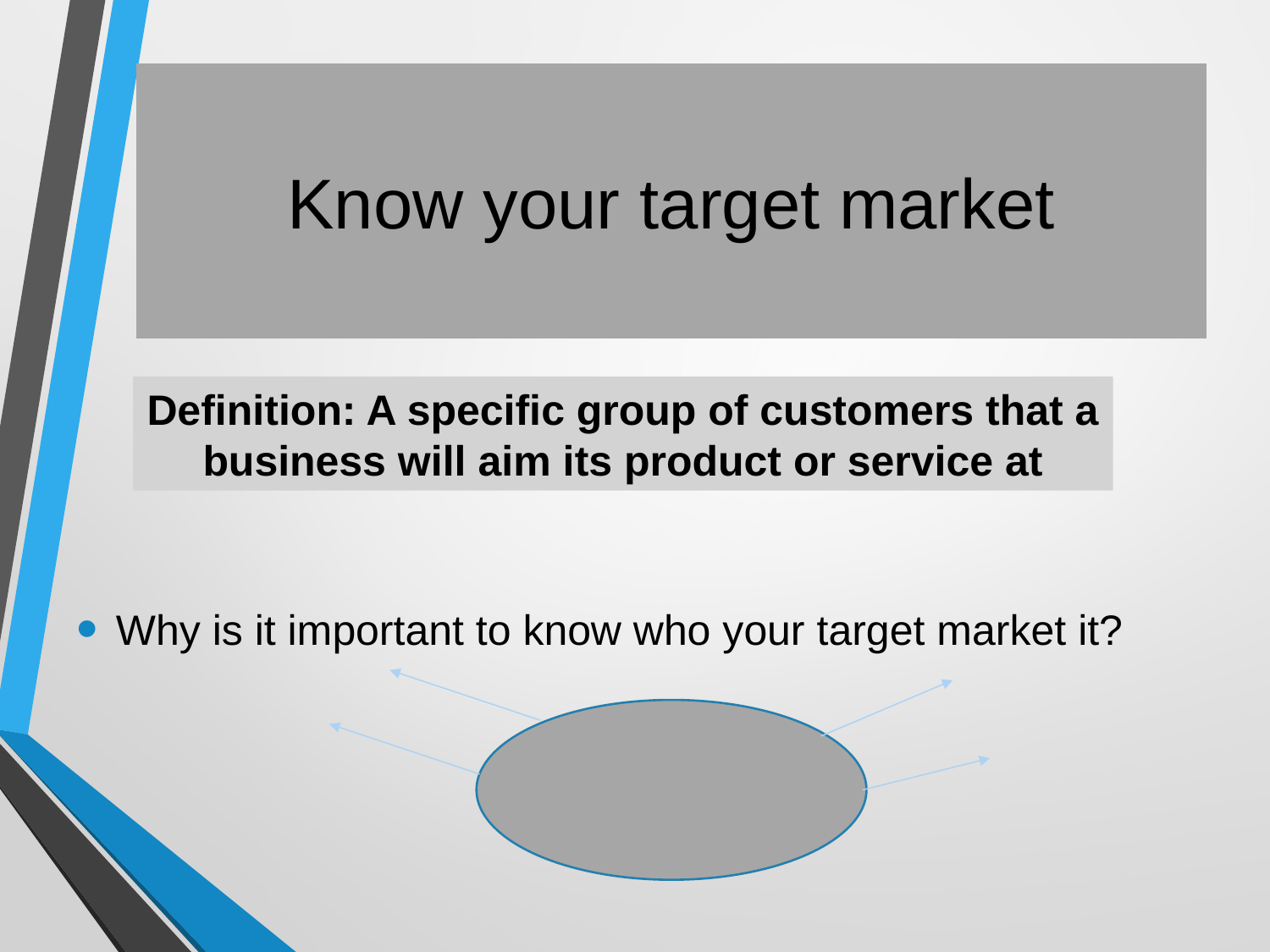

# Know your target market
Definition: A specific group of customers that a business will aim its product or service at
Why is it important to know who your target market it?